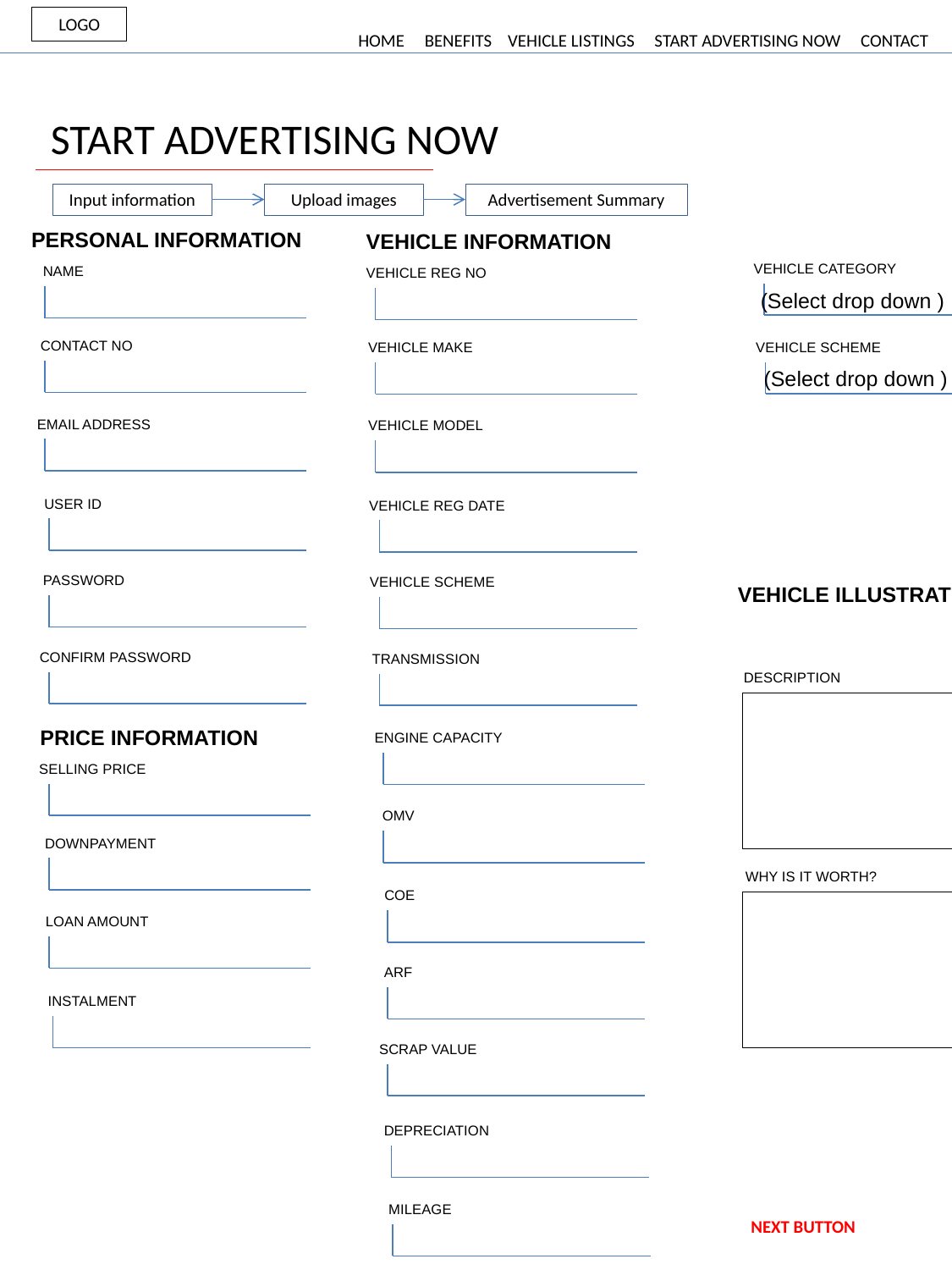

LOGO
HOME     BENEFITS    VEHICLE LISTINGS     START ADVERTISING NOW     CONTACT
START ADVERTISING NOW
Step Process Wizard
Input information
Upload images
Advertisement Summary
Vehicle Category
1) COE VEHICLE – VEHICLE REGISTERED MORE THAN 10 YEARS.
2) OPC VEHICLE – OFF PEAK CARS (RED PLATE)
3) PARF VEHICLE – VEHICLE NOT MORE THAN 10 YEARS. (ELIGIBLE PARF REBATE)
PERSONAL INFORMATION
VEHICLE INFORMATION
VEHICLE CATEGORY
NAME
VEHICLE REG NO
(Select drop down )
CONTACT NO
VEHICLE SCHEME
VEHICLE MAKE
VEHICLE SCHEME
1) NORMAL – NON OPC
2) UNREVISED OPC – HALF DAY SATURDAY USAGE
3) REVISED OPC – FULL DAY SATURDAY USAGE
4) OPC CONVERT – ORIGINAL NORMAL SCHEME
(Select drop down )
EMAIL ADDRESS
VEHICLE MODEL
USER ID
VEHICLE REG DATE
LIST OF VEHICLE MAKE
ALFA ROMEO
ASTON MARTIN
AUDI
BENTLEY
BMW
CHERY
CHEVROLET
CHRYSLER
CITROEN
DAIHATSU
DODGE
FERRARI
FIAT
FORD
FOTON
GEELY
HONDA
HUMMER
INFINITI
ISUZU
JAGUAR
JEEP
KIA
KOENIGSEGG
LAMBORGHINI
LAND ROVER
LEXUS
LOTUS
MASERATI
MAYBACH
MAZDA
MCLAREN
MERCEDES-BENZ
MINI
MITSUBISHI
NISSAN
OPEL
PEUGEOT
PORSCHE
PROTON
PAGANI
PERODUA
RENAULT
ROLLS-ROYCE
ROVER
SAAB
SKODA
SSANGYONG
SUBARU
SUZUKI
TATA
TESLA
TOYOTA
VOLKSWAGEN
VOLVO

PASSWORD
VEHICLE SCHEME
VEHICLE ILLUSTRATION
CONFIRM PASSWORD
TRANSMISSION
DESCRIPTION

PRICE INFORMATION
ENGINE CAPACITY
SELLING PRICE
OMV
DOWNPAYMENT
WHY IS IT WORTH?
COE

LOAN AMOUNT
ARF
INSTALMENT
SCRAP VALUE
DEPRECIATION
MILEAGE
NEXT BUTTON
NO. OF OWNER